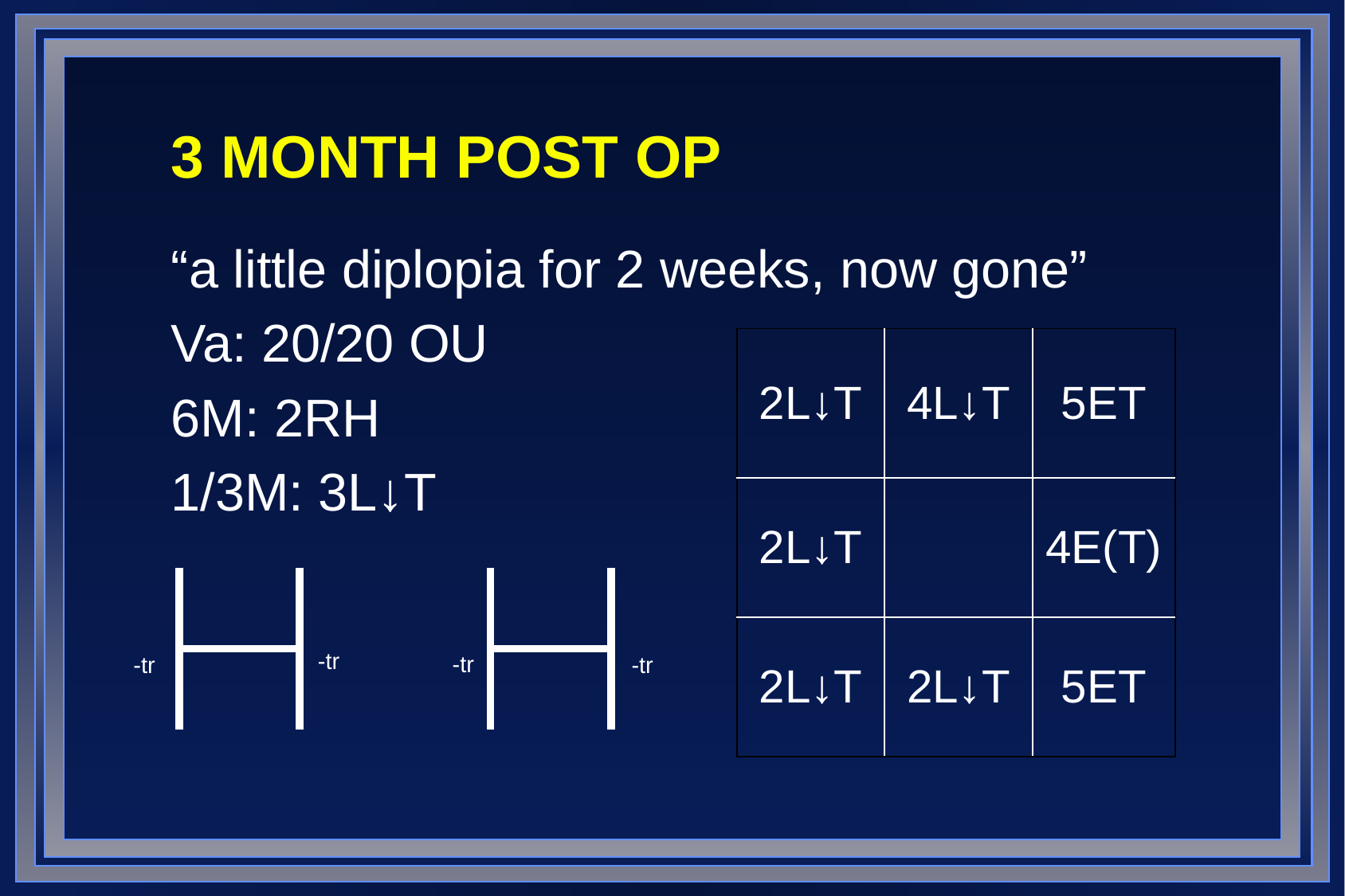

# 3 MONTH POST OP

“a little diplopia for 2 weeks, now gone”
Va: 20/20 OU
6M: 2RH
1/3M: 3L↓T

| 2L↓T | 4L↓T | 5ET |
| --- | --- | --- |
| 2L↓T |  | 4E(T) |
| 2L↓T | 2L↓T | 5ET |

-tr

-tr

-tr
-tr